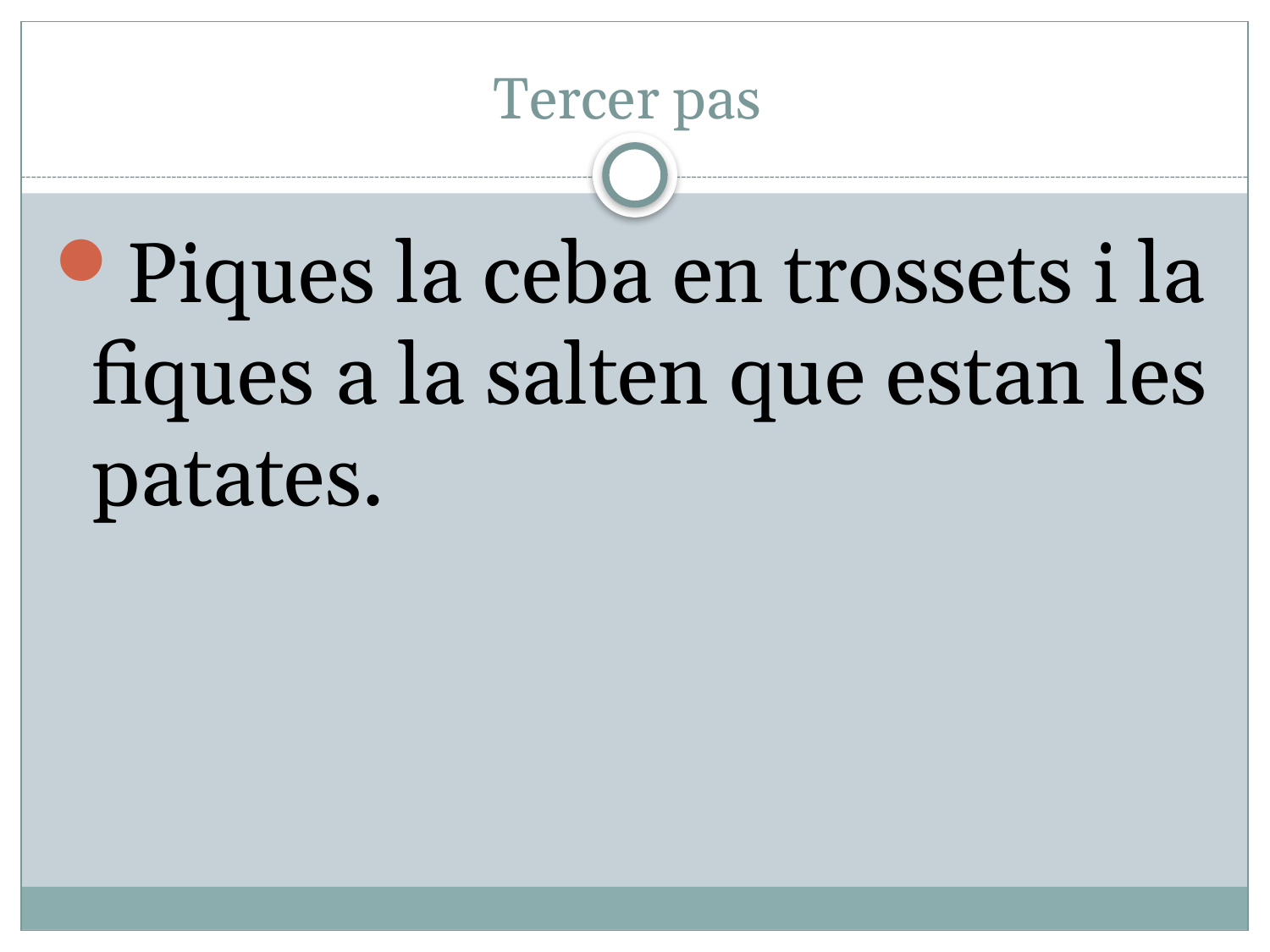

# Tercer pas
Piques la ceba en trossets i la fiques a la salten que estan les patates.